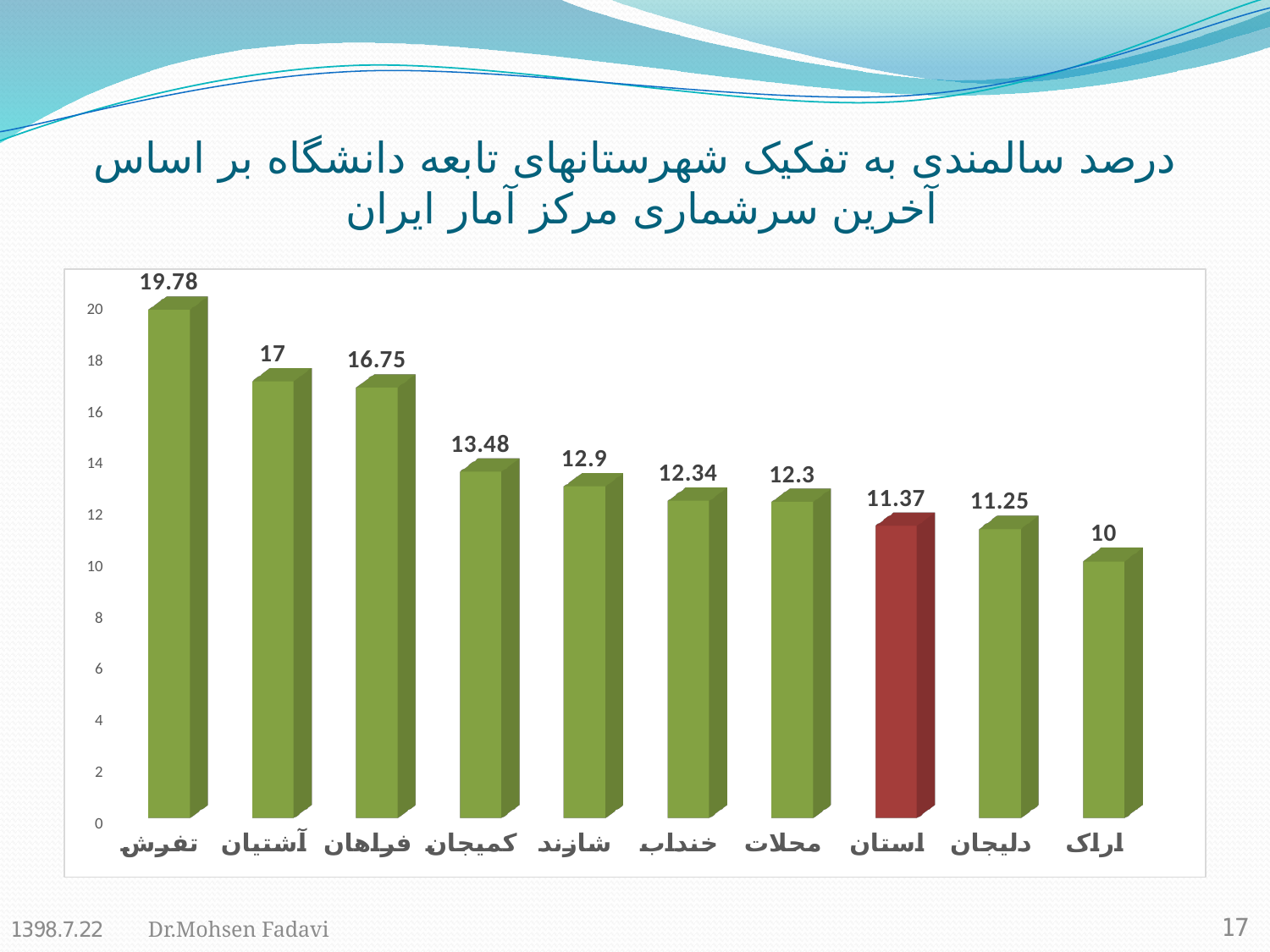

# درصد سالمندی به تفکیک شهرستانهای تابعه دانشگاه بر اساس آخرین سرشماری مرکز آمار ایران

[unsupported chart]

1398.7.22
17
Dr.Mohsen Fadavi